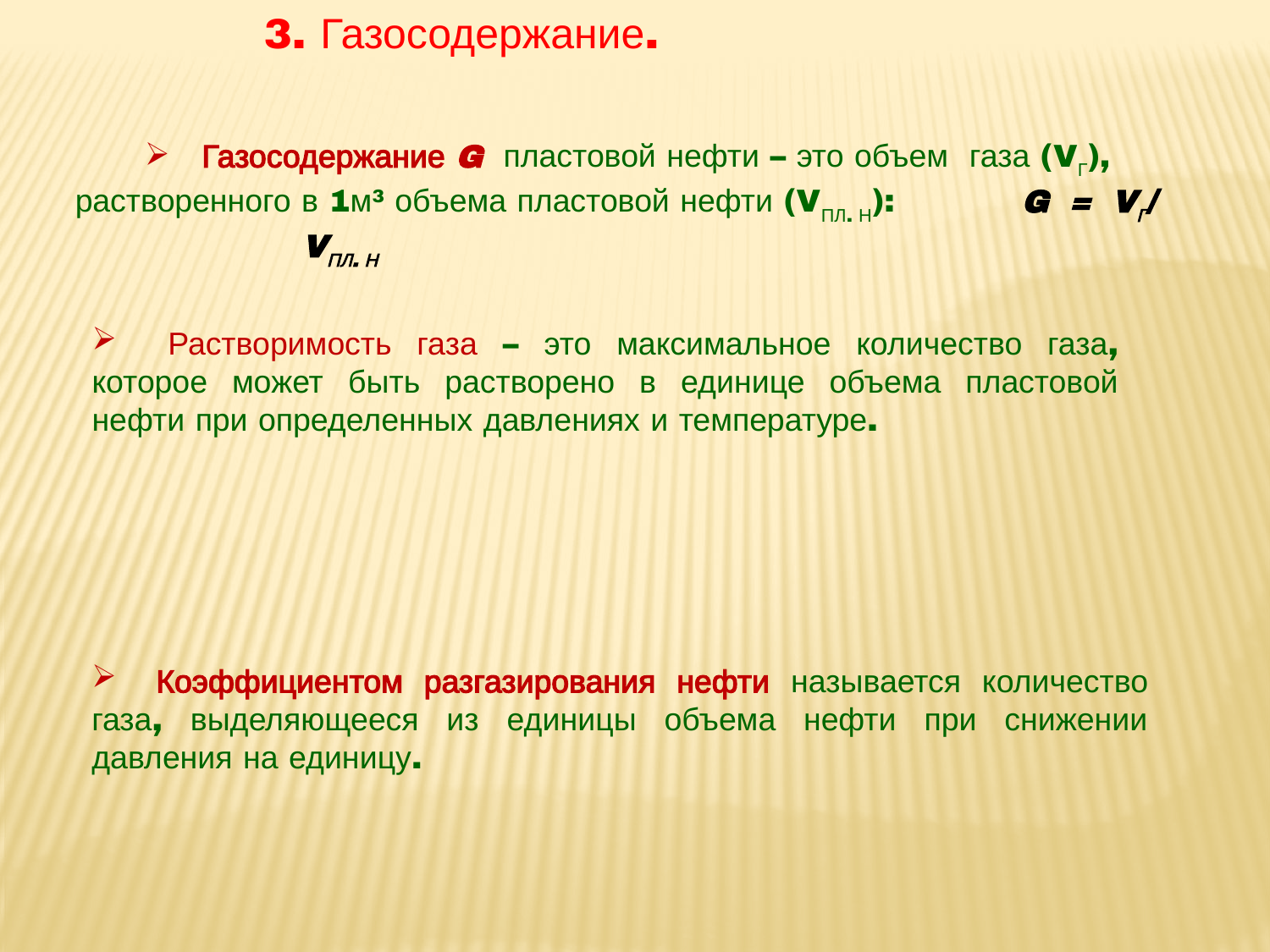

3. Газосодержание.
   Газосодержание G  пластовой нефти – это объем  газа (VГ), растворенного в 1м3 объема пластовой нефти (VПЛ. Н):            G  =  VГ/ VПЛ. Н
  Растворимость газа – это максимальное количество газа, которое может быть растворено в единице объема пластовой нефти при определенных давлениях и температуре.
  Коэффициентом разгазирования нефти называется количество газа, выделяющееся из единицы объема нефти при снижении давления на единицу.